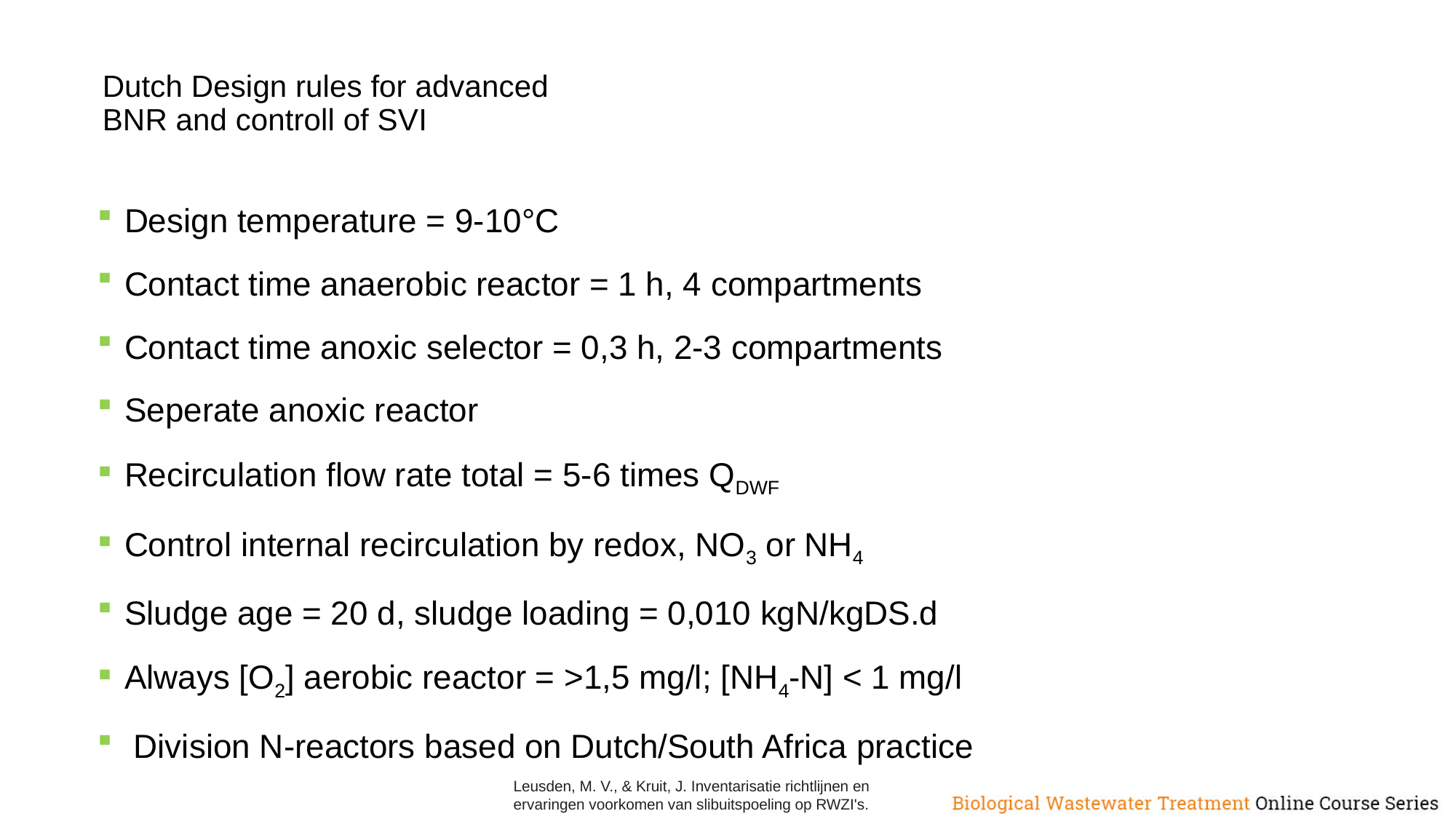

# Dutch Design rules for advanced BNR and controll of SVI
Design temperature = 9-10°C
Contact time anaerobic reactor = 1 h, 4 compartments
Contact time anoxic selector = 0,3 h, 2-3 compartments
Seperate anoxic reactor
Recirculation flow rate total = 5-6 times QDWF
Control internal recirculation by redox, NO3 or NH4
Sludge age = 20 d, sludge loading = 0,010 kgN/kgDS.d
Always [O2] aerobic reactor = >1,5 mg/l; [NH4-N] < 1 mg/l
 Division N-reactors based on Dutch/South Africa practice

Leusden, M. V., & Kruit, J. Inventarisatie richtlijnen en ervaringen voorkomen van slibuitspoeling op RWZI's.